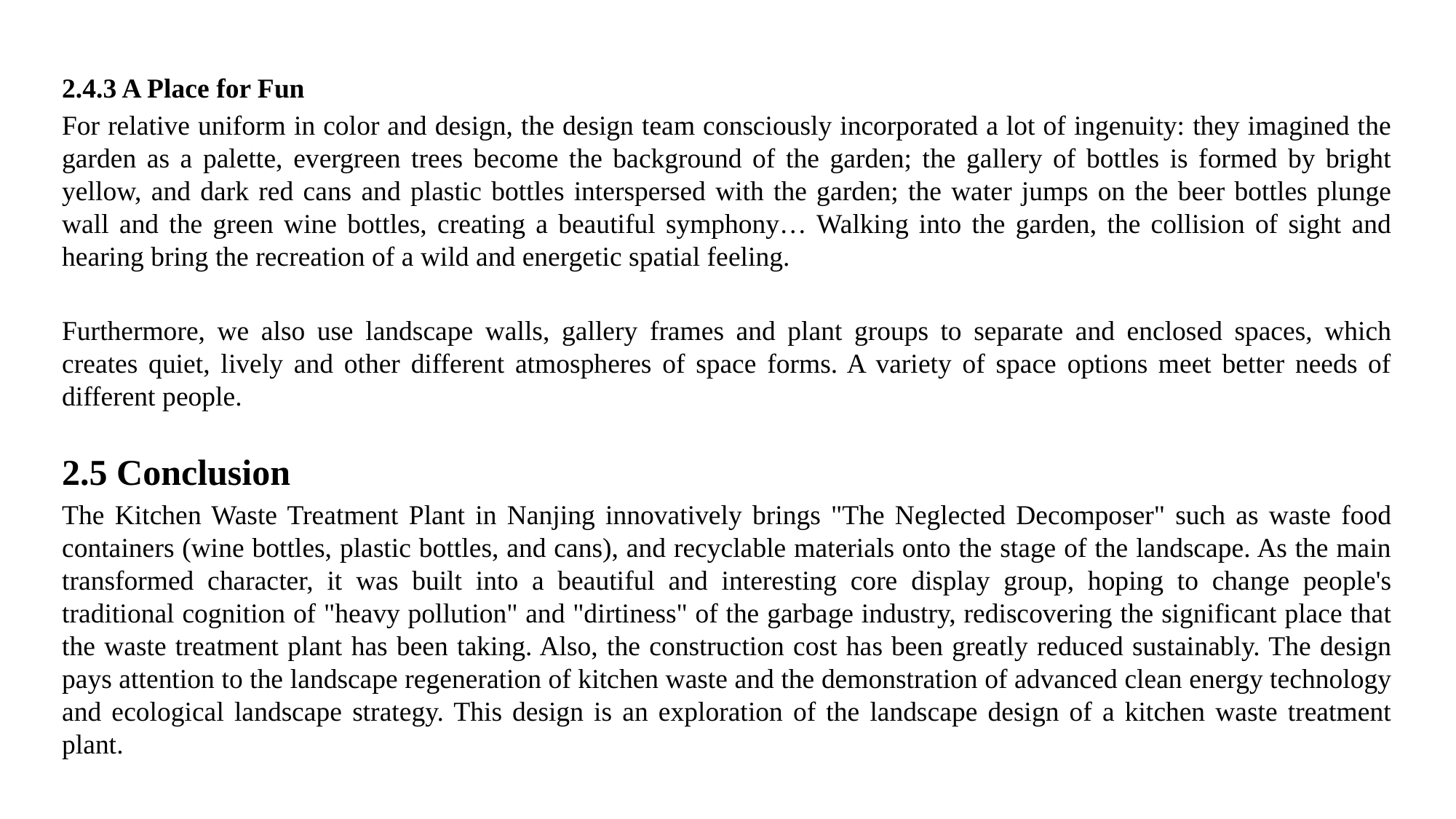

2.4.3 A Place for Fun
For relative uniform in color and design, the design team consciously incorporated a lot of ingenuity: they imagined the garden as a palette, evergreen trees become the background of the garden; the gallery of bottles is formed by bright yellow, and dark red cans and plastic bottles interspersed with the garden; the water jumps on the beer bottles plunge wall and the green wine bottles, creating a beautiful symphony… Walking into the garden, the collision of sight and hearing bring the recreation of a wild and energetic spatial feeling.

Furthermore, we also use landscape walls, gallery frames and plant groups to separate and enclosed spaces, which creates quiet, lively and other different atmospheres of space forms. A variety of space options meet better needs of different people.
2.5 Conclusion
The Kitchen Waste Treatment Plant in Nanjing innovatively brings "The Neglected Decomposer" such as waste food containers (wine bottles, plastic bottles, and cans), and recyclable materials onto the stage of the landscape. As the main transformed character, it was built into a beautiful and interesting core display group, hoping to change people's traditional cognition of "heavy pollution" and "dirtiness" of the garbage industry, rediscovering the significant place that the waste treatment plant has been taking. Also, the construction cost has been greatly reduced sustainably. The design pays attention to the landscape regeneration of kitchen waste and the demonstration of advanced clean energy technology and ecological landscape strategy. This design is an exploration of the landscape design of a kitchen waste treatment plant.